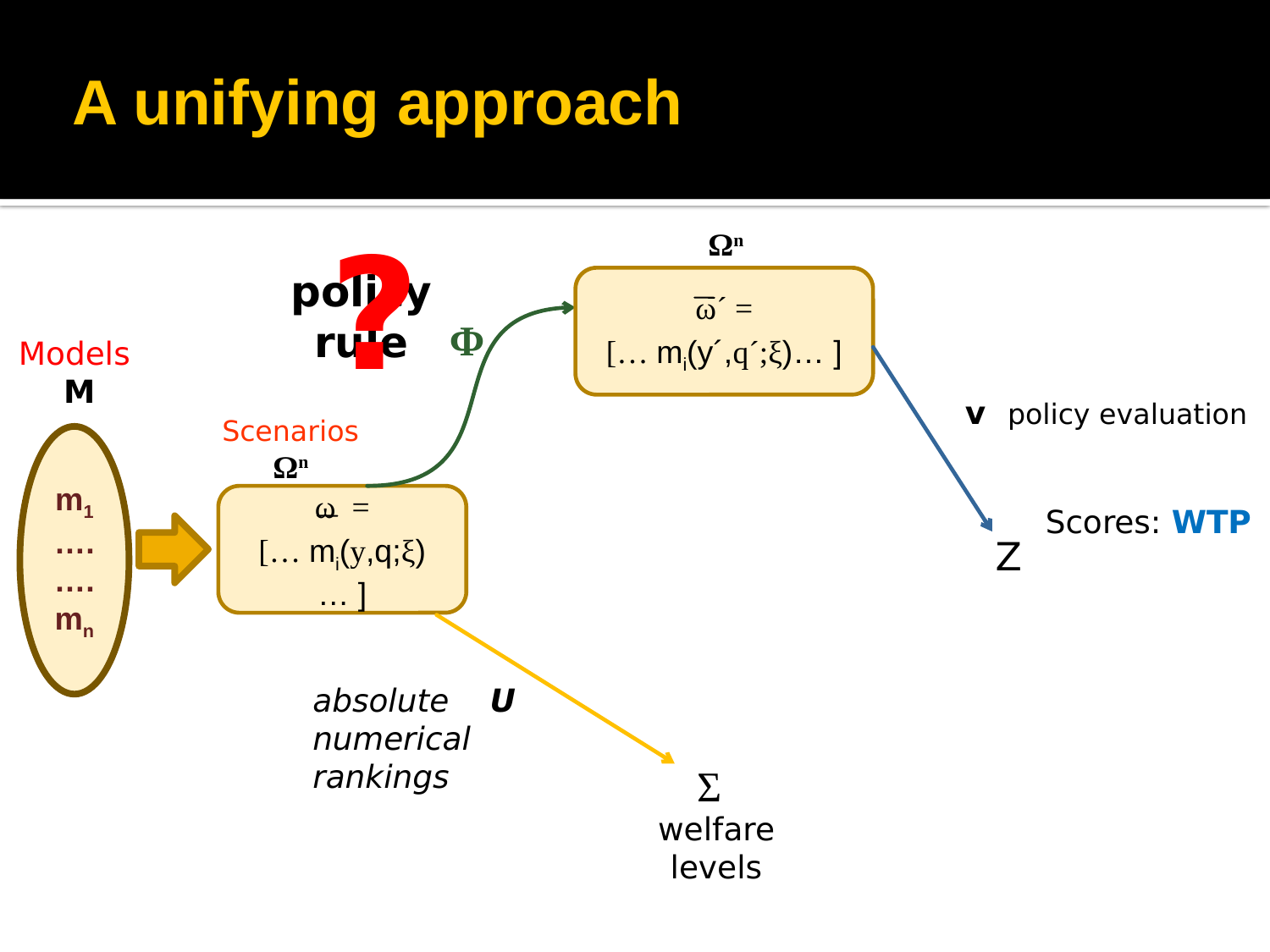

# A unifying approach
?
Ωn
policy
rule
ω´ =

[… mi(y´,q´;ξ)… ]
Φ
Models
 M
v  policy evaluation
Scenarios
Ωn
m1
….….
mn
ω  =

[… mi(y,q;ξ)… ]
Scores: WTP

Z
absolute    U
numerical
rankings
Σ
welfare
levels